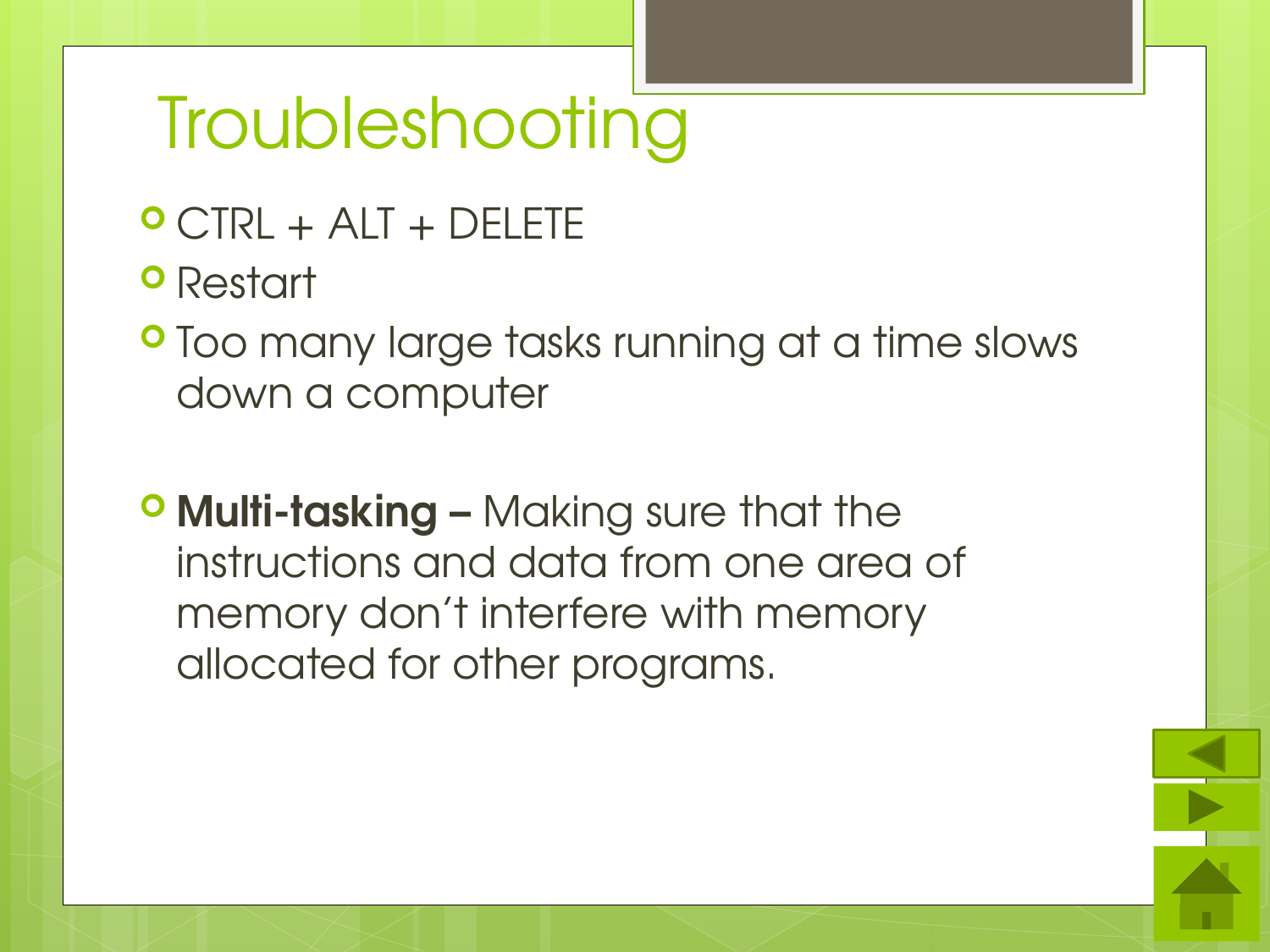

# Troubleshooting
CTRL + ALT + DELETE
Restart
Too many large tasks running at a time slows down a computer

Multi-tasking – Making sure that the instructions and data from one area of memory don’t interfere with memory allocated for other programs.